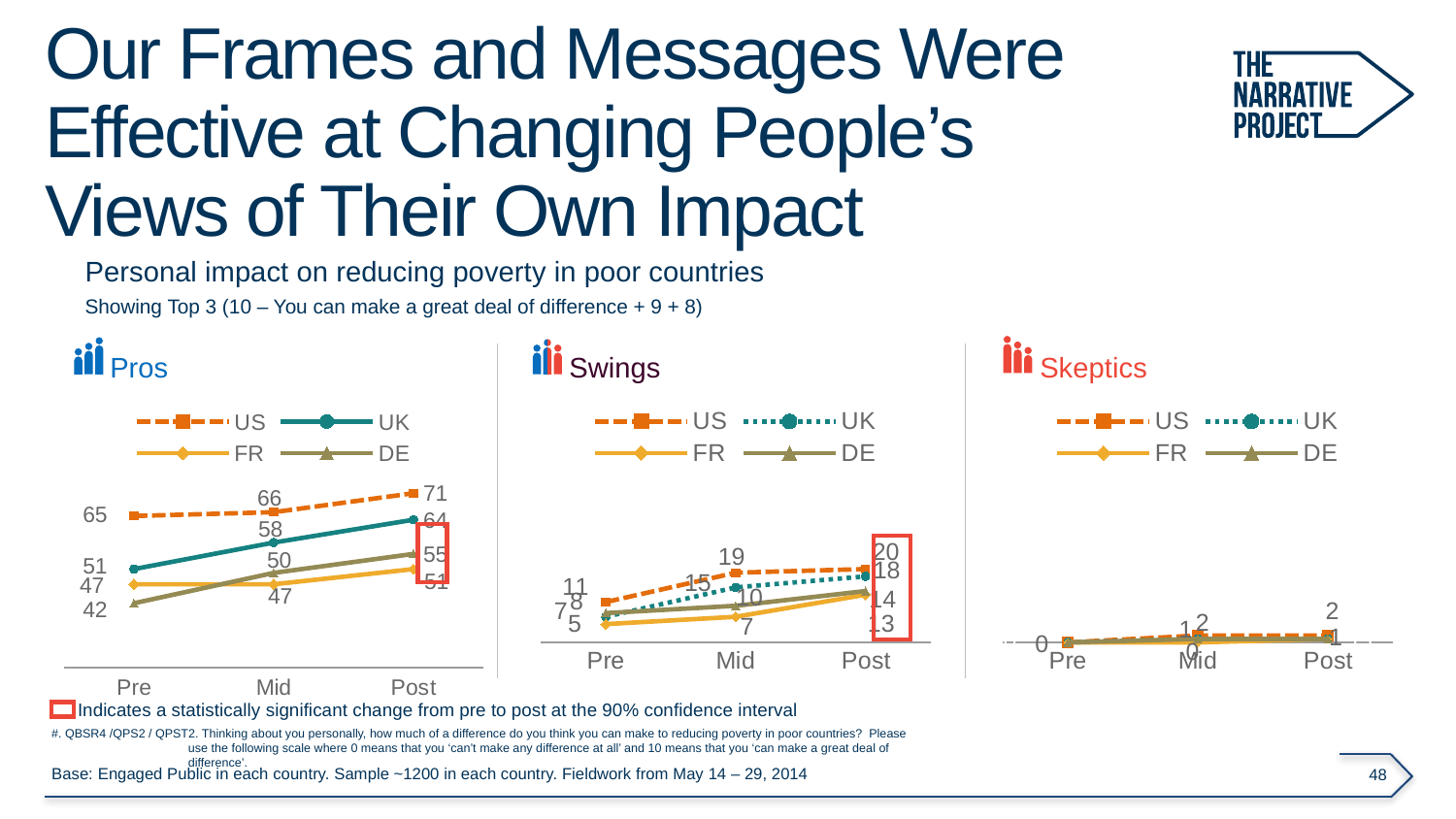

# Our Frames and Messages Were Effective at Changing People’s Views of Their Own Impact
Personal impact on reducing poverty in poor countries
Showing Top 3 (10 – You can make a great deal of difference + 9 + 8)
Pros

Swings

Skeptics

### Chart

| Category | US | UK | FR | DE |
|---|---|---|---|---|
| Pre | 65.0 | 51.0 | 47.0 | 42.0 |
| Mid | 66.0 | 58.0 | 47.0 | 50.0 |
| Post | 71.0 | 64.0 | 51.0 | 55.0 |

### Chart

| Category | US | UK | FR | DE |
|---|---|---|---|---|
| Pre | 11.0 | 7.0 | 5.0 | 8.0 |
| Mid | 19.0 | 15.0 | 7.0 | 10.0 |
| Post | 20.0 | 18.0 | 13.0 | 14.0 |

### Chart

| Category | US | UK | FR | DE |
|---|---|---|---|---|
| Pre | 0.0 | 0.0 | 0.0 | 0.0 |
| Mid | 2.0 | 1.0 | 0.0 | 1.0 |
| Post | 2.0 | 1.0 | 1.0 | 1.0 |

Indicates a statistically significant change from pre to post at the 90% confidence interval

#. QBSR4 /QPS2 / QPST2. Thinking about you personally, how much of a difference do you think you can make to reducing poverty in poor countries?  Please use the following scale where 0 means that you ‘can’t make any difference at all’ and 10 means that you ‘can make a great deal of difference’.
48
Base: Engaged Public in each country. Sample ~1200 in each country. Fieldwork from May 14 – 29, 2014